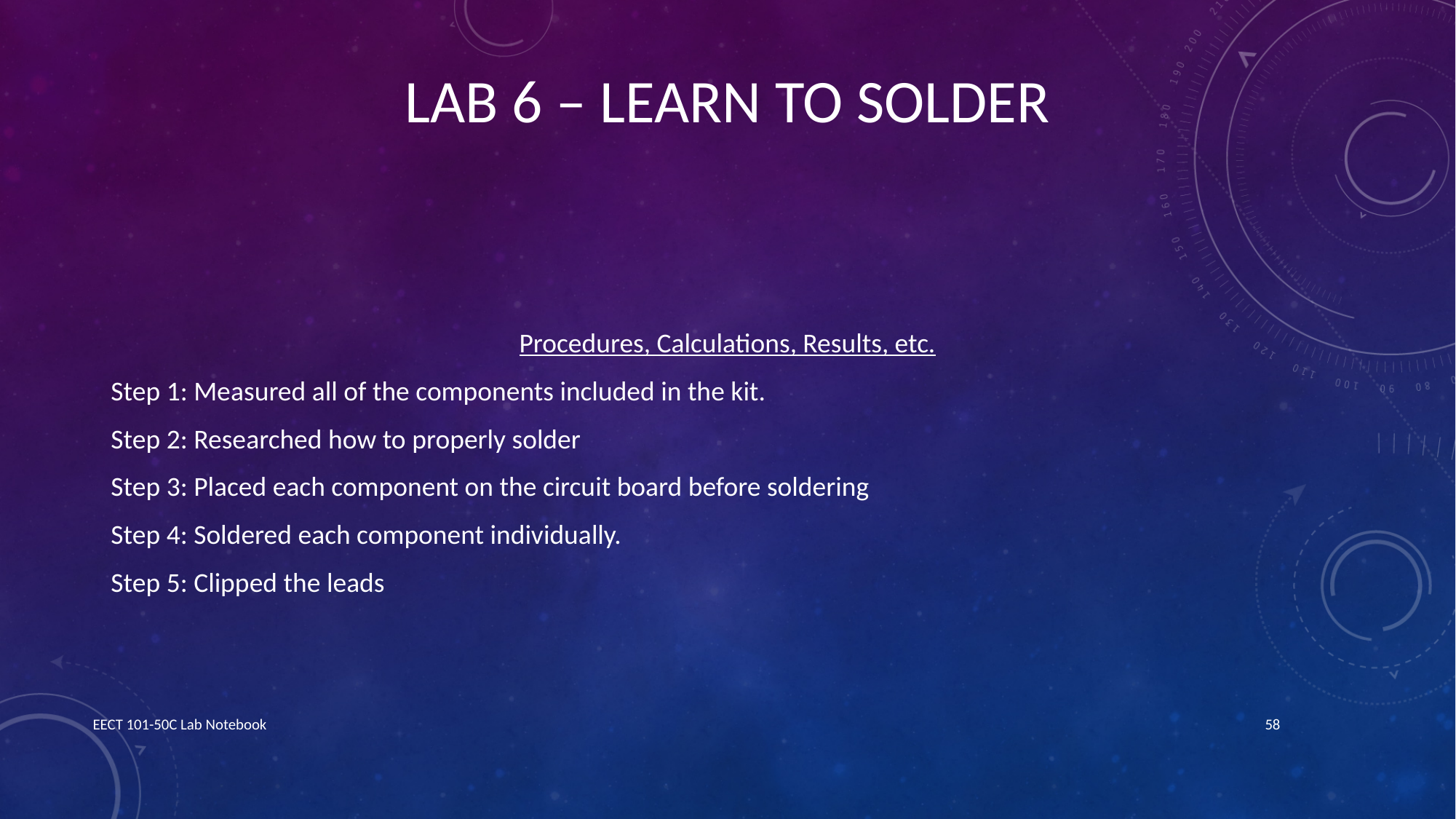

# Lab 6 – learn to solder
Procedures, Calculations, Results, etc.
Step 1: Measured all of the components included in the kit.
Step 2: Researched how to properly solder
Step 3: Placed each component on the circuit board before soldering
Step 4: Soldered each component individually.
Step 5: Clipped the leads
EECT 101-50C Lab Notebook
58